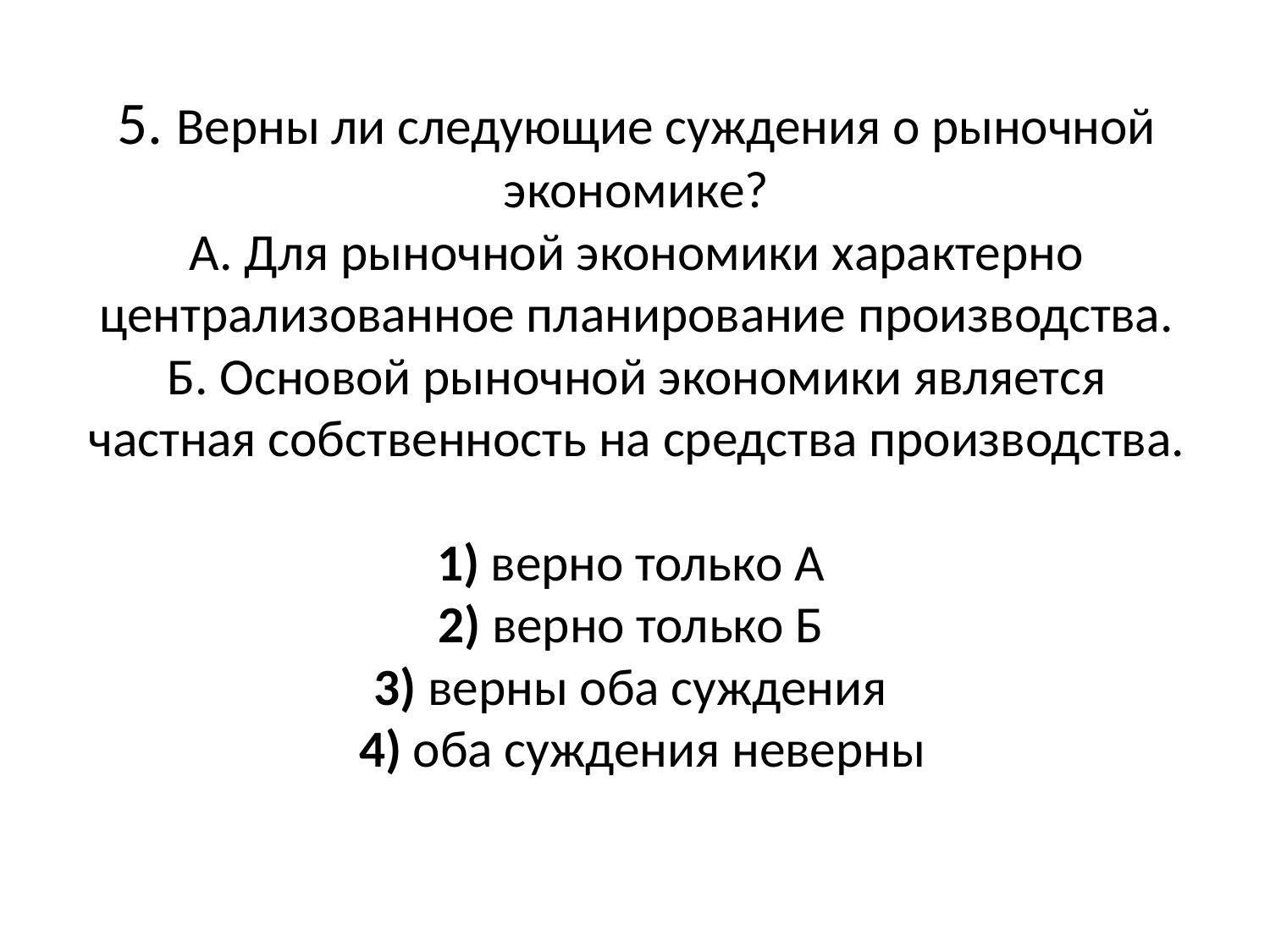

# 5. Верны ли следующие суждения о рыночной экономике? А. Для рыночной экономики характерно централизованное планирование производства. Б. Основой рыночной экономики является частная собственность на средства производства.     1) верно только А    2) верно только Б    3) верны оба суждения    4) оба суждения неверны